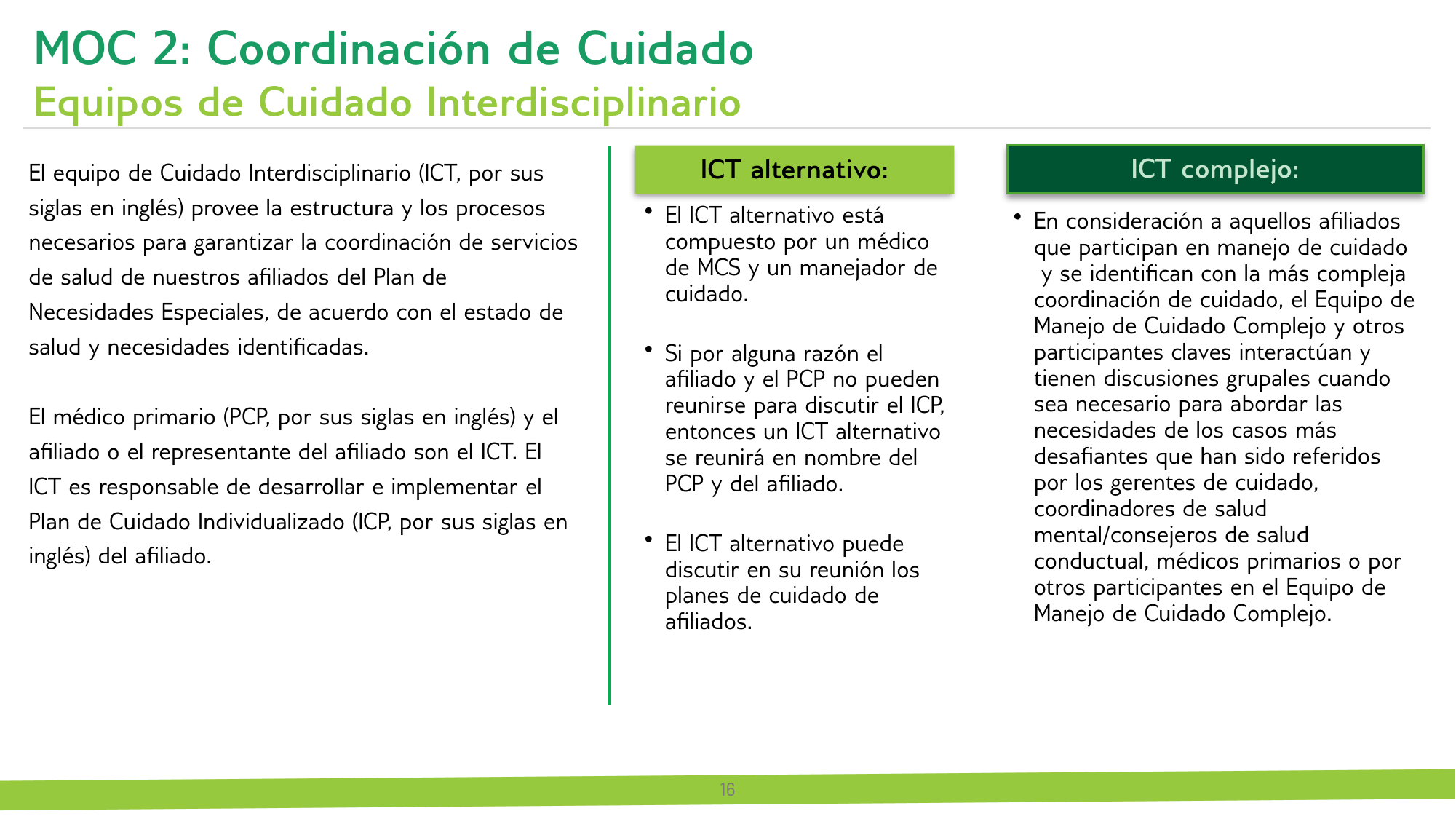

MOC 2: Coordinación de Cuidado
Equipos de Cuidado Interdisciplinario
ICT alternativo:
El ICT alternativo está compuesto por un médico de MCS y un manejador de cuidado.
Si por alguna razón el afiliado y el PCP no pueden reunirse para discutir el ICP, entonces un ICT alternativo se reunirá en nombre del PCP y del afiliado.
El ICT alternativo puede discutir en su reunión los planes de cuidado de afiliados.
ICT complejo:
En consideración a aquellos afiliados que participan en manejo de cuidado  y se identifican con la más compleja coordinación de cuidado, el Equipo de Manejo de Cuidado Complejo y otros participantes claves interactúan y tienen discusiones grupales cuando sea necesario para abordar las necesidades de los casos más desafiantes que han sido referidos por los gerentes de cuidado, coordinadores de salud mental/consejeros de salud conductual, médicos primarios o por otros participantes en el Equipo de Manejo de Cuidado Complejo.
El equipo de Cuidado Interdisciplinario (ICT, por sus siglas en inglés) provee la estructura y los procesos necesarios para garantizar la coordinación de servicios de salud de nuestros afiliados del Plan de Necesidades Especiales, de acuerdo con el estado de salud y necesidades identificadas.

El médico primario (PCP, por sus siglas en inglés) y el afiliado o el representante del afiliado son el ICT. El ICT es responsable de desarrollar e implementar el Plan de Cuidado Individualizado (ICP, por sus siglas en inglés) del afiliado.
16